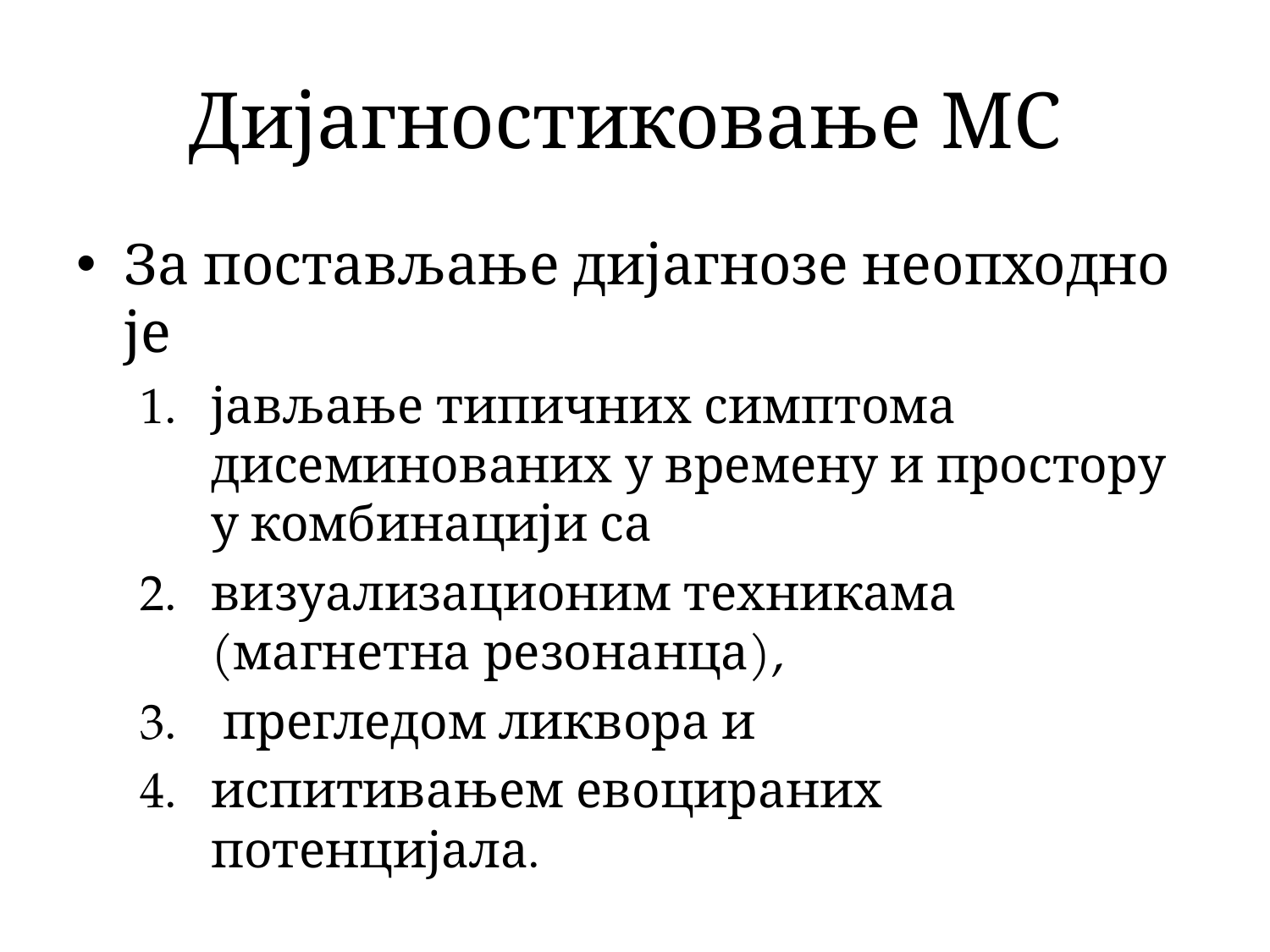

# Дијагностиковање МС
За постављање дијагнозе неопходно је
јављање типичних симптома дисеминованих у времену и простору у комбинацији са
визуализационим техникама (магнетна резонанца),
 прегледом ликвора и
испитивањем евоцираних потенцијала.